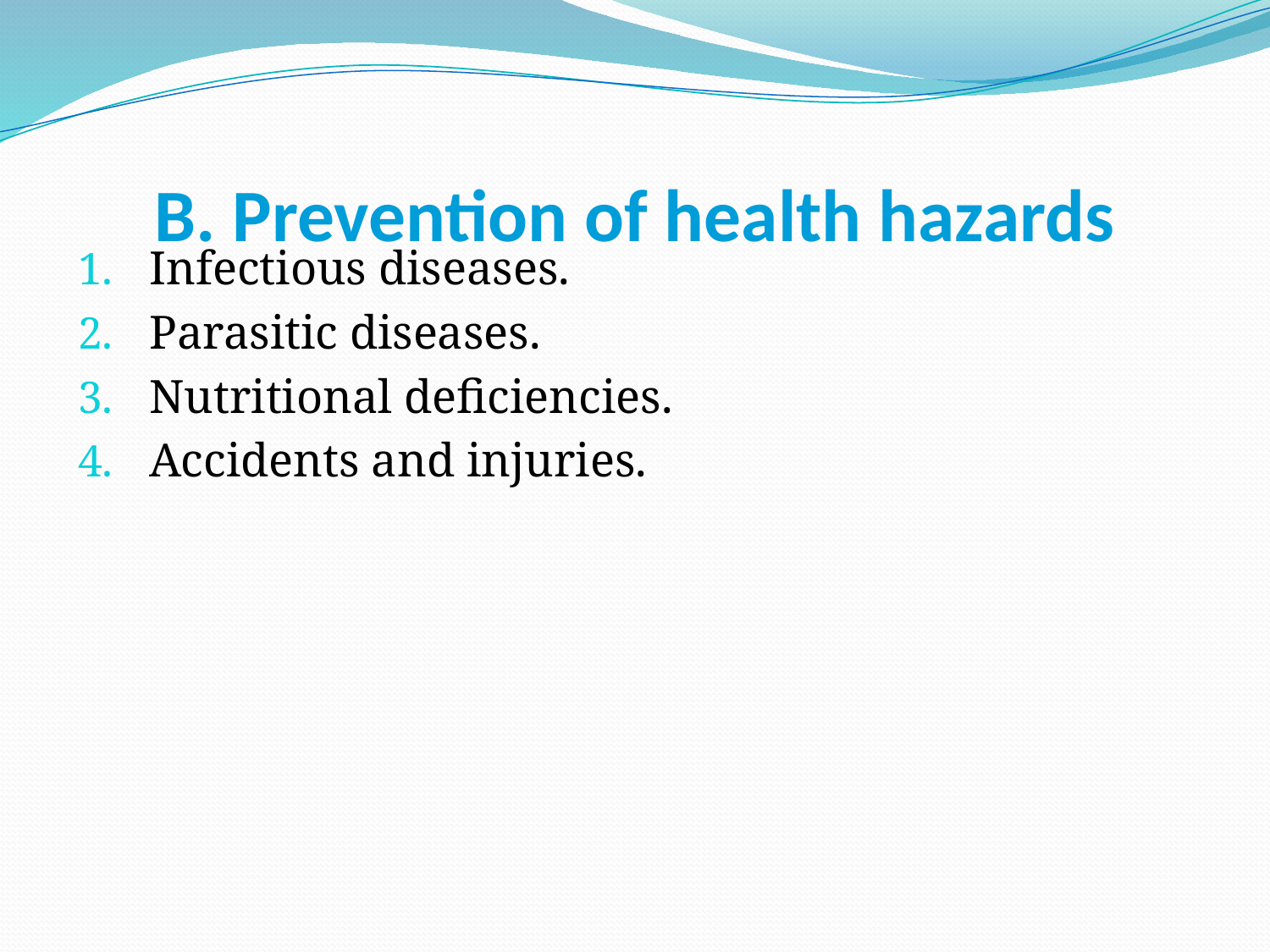

# B. Prevention of health hazards
Infectious diseases.
Parasitic diseases.
Nutritional deficiencies.
Accidents and injuries.